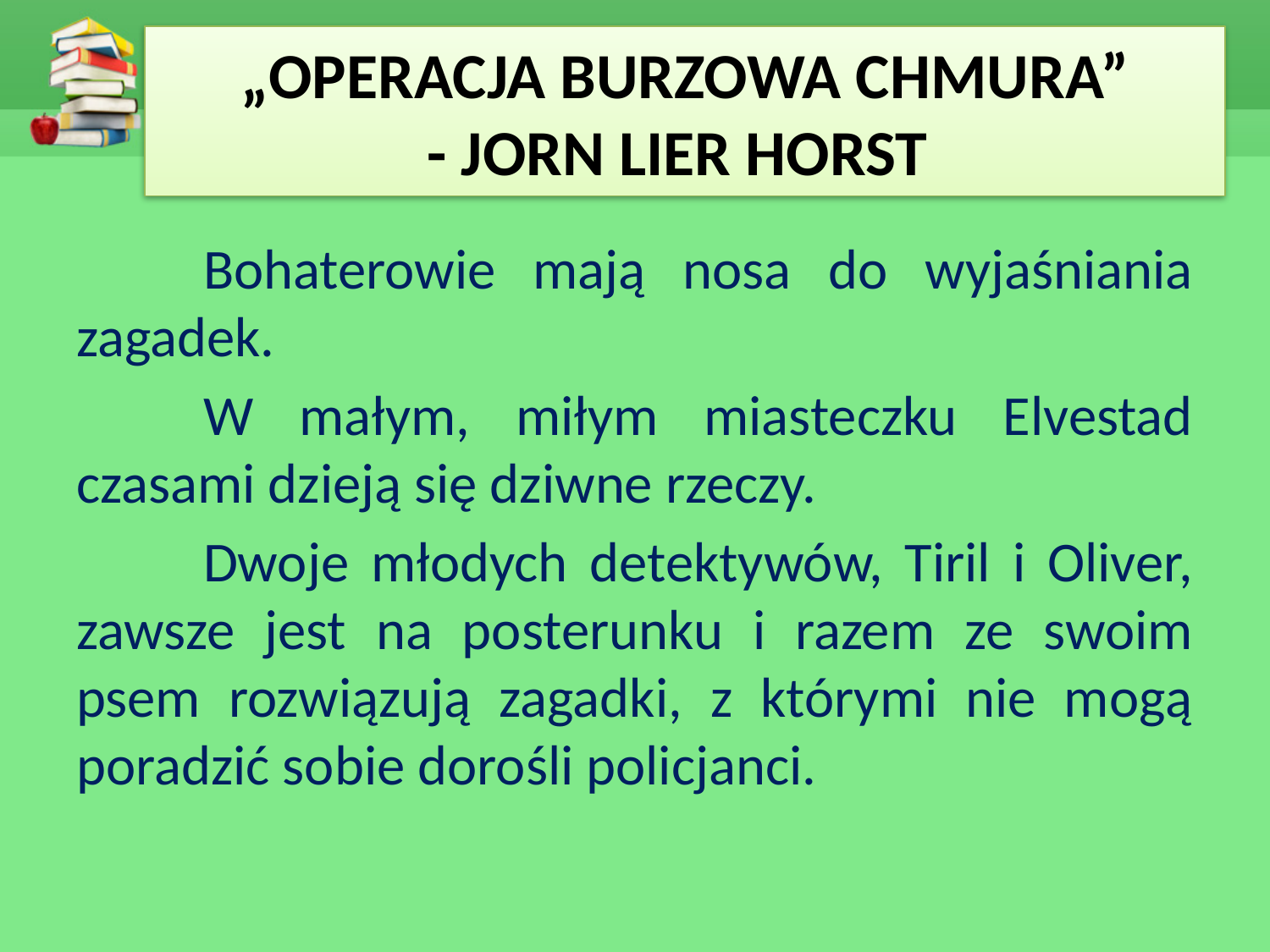

# „OPERACJA BURZOWA CHMURA” - JORN LIER HORST
	Bohaterowie mają nosa do wyjaśniania zagadek.
	W małym, miłym miasteczku Elvestad czasami dzieją się dziwne rzeczy.
	Dwoje młodych detektywów, Tiril i Oliver, zawsze jest na posterunku i razem ze swoim psem rozwiązują zagadki, z którymi nie mogą poradzić sobie dorośli policjanci.